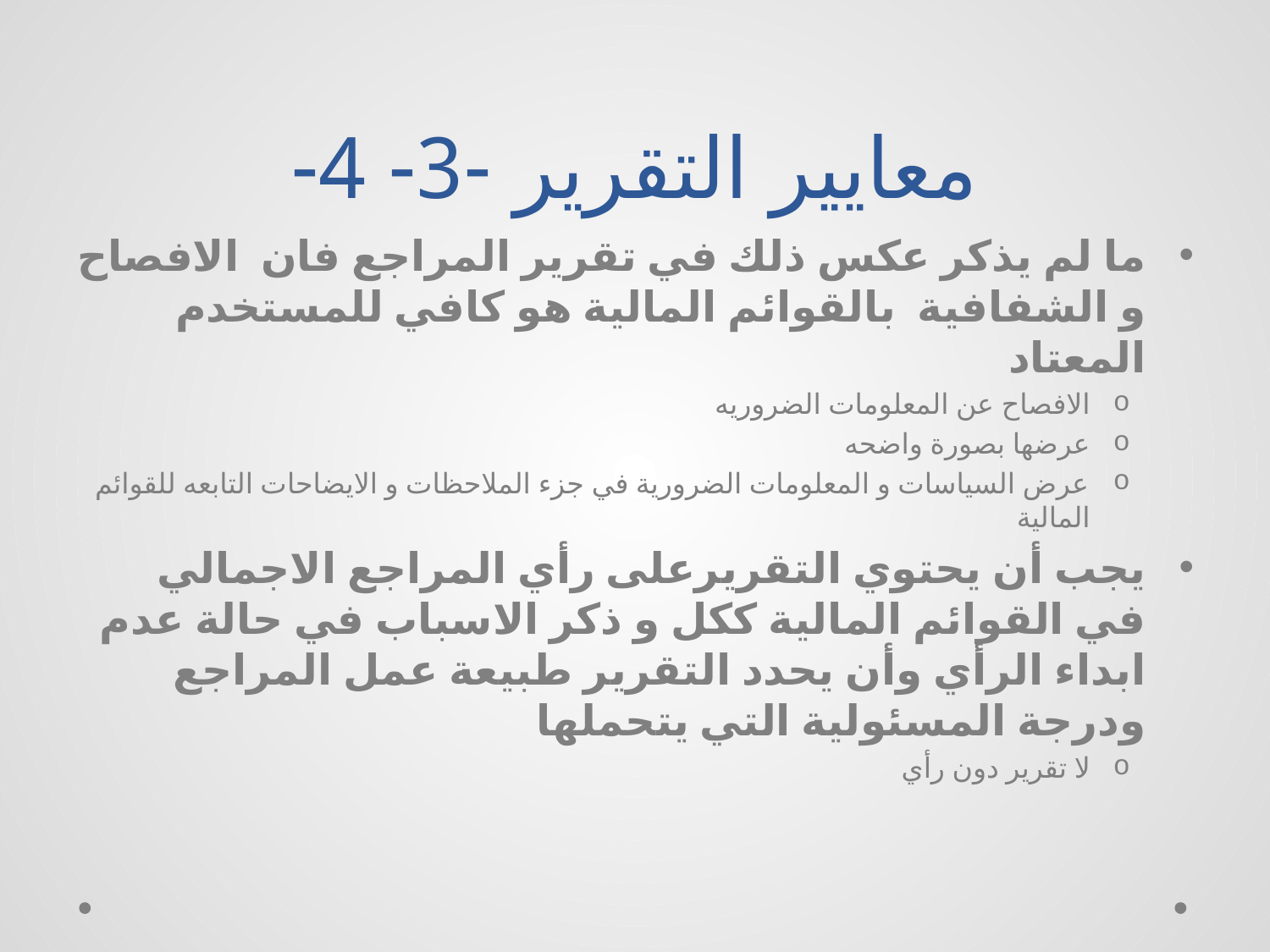

# معايير التقرير -3- 4-
ما لم يذكر عكس ذلك في تقرير المراجع فان  الافصاح و الشفافية  بالقوائم المالية هو كافي للمستخدم المعتاد
الافصاح عن المعلومات الضروريه
عرضها بصورة واضحه
عرض السياسات و المعلومات الضرورية في جزء الملاحظات و الايضاحات التابعه للقوائم المالية
يجب أن يحتوي التقريرعلى رأي المراجع الاجمالي في القوائم المالية ككل و ذكر الاسباب في حالة عدم ابداء الرأي وأن يحدد التقرير طبيعة عمل المراجع ودرجة المسئولية التي يتحملها
لا تقرير دون رأي